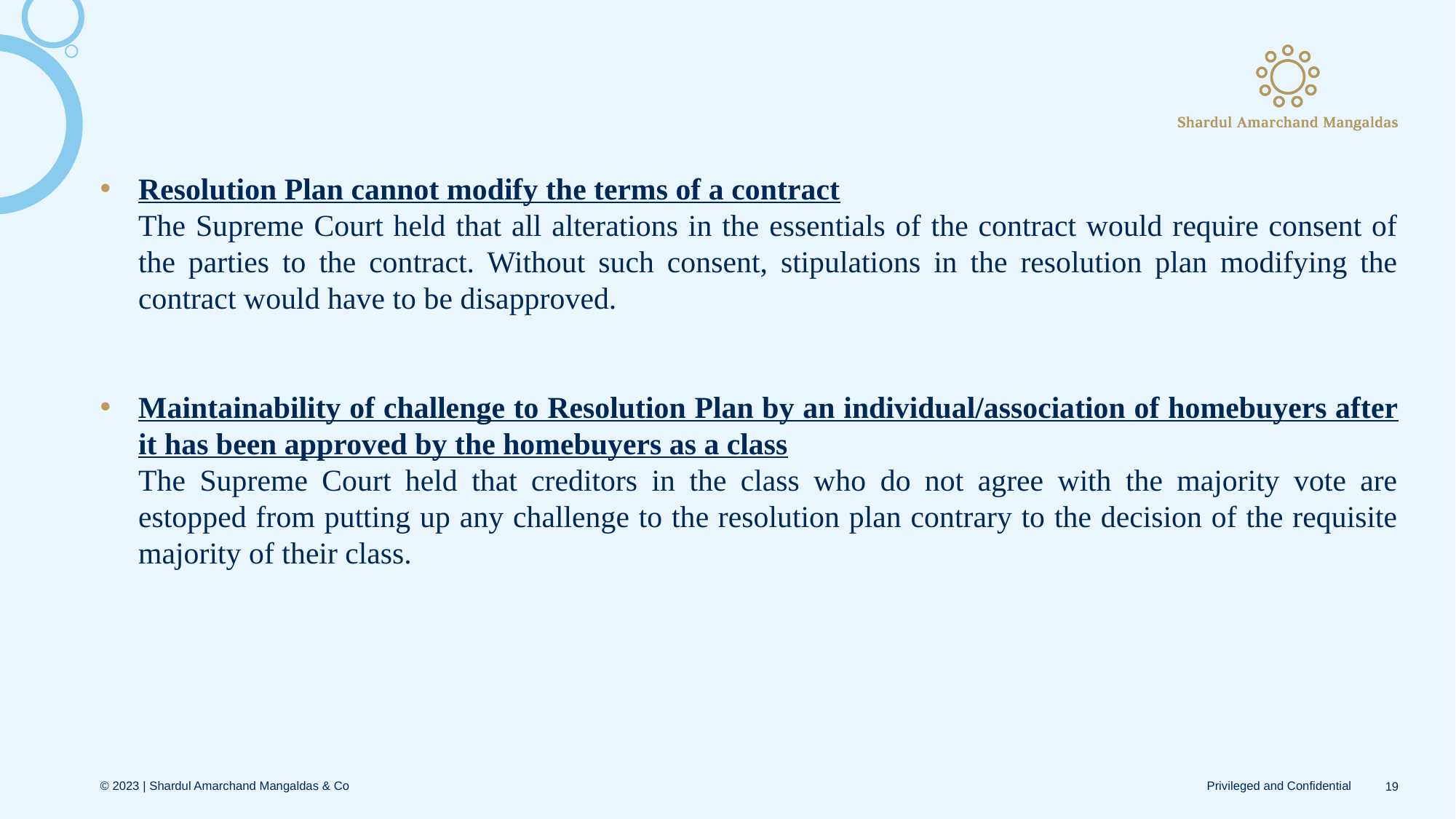

Resolution Plan cannot modify the terms of a contract
The Supreme Court held that all alterations in the essentials of the contract would require consent of the parties to the contract. Without such consent, stipulations in the resolution plan modifying the contract would have to be disapproved.

Maintainability of challenge to Resolution Plan by an individual/association of homebuyers after it has been approved by the homebuyers as a class
The Supreme Court held that creditors in the class who do not agree with the majority vote are estopped from putting up any challenge to the resolution plan contrary to the decision of the requisite majority of their class.

19